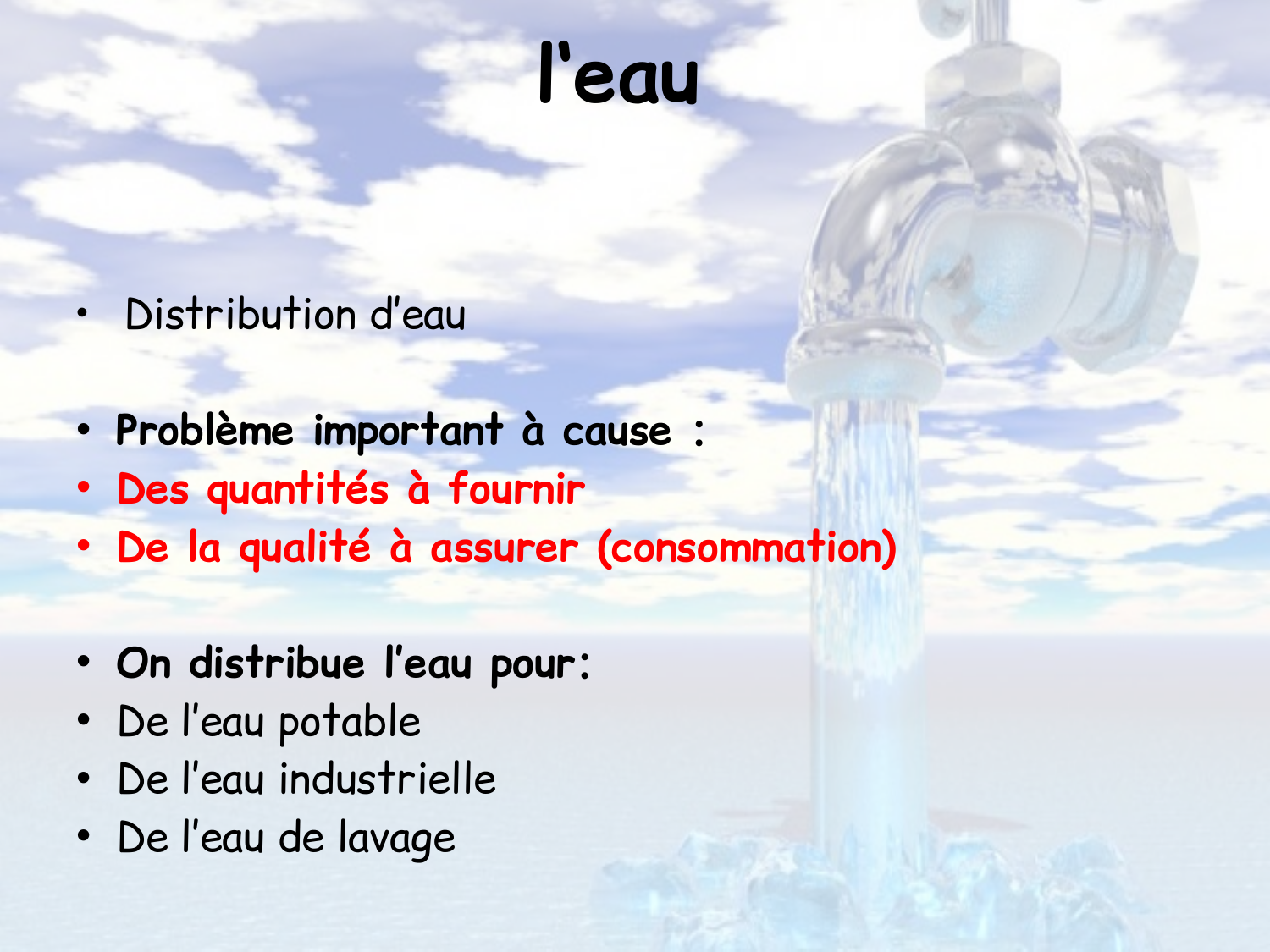

# l‘eau

 Distribution d’eau

Problème important à cause :
Des quantités à fournir
De la qualité à assurer (consommation)

On distribue l’eau pour:
De l’eau potable
De l’eau industrielle
De l’eau de lavage